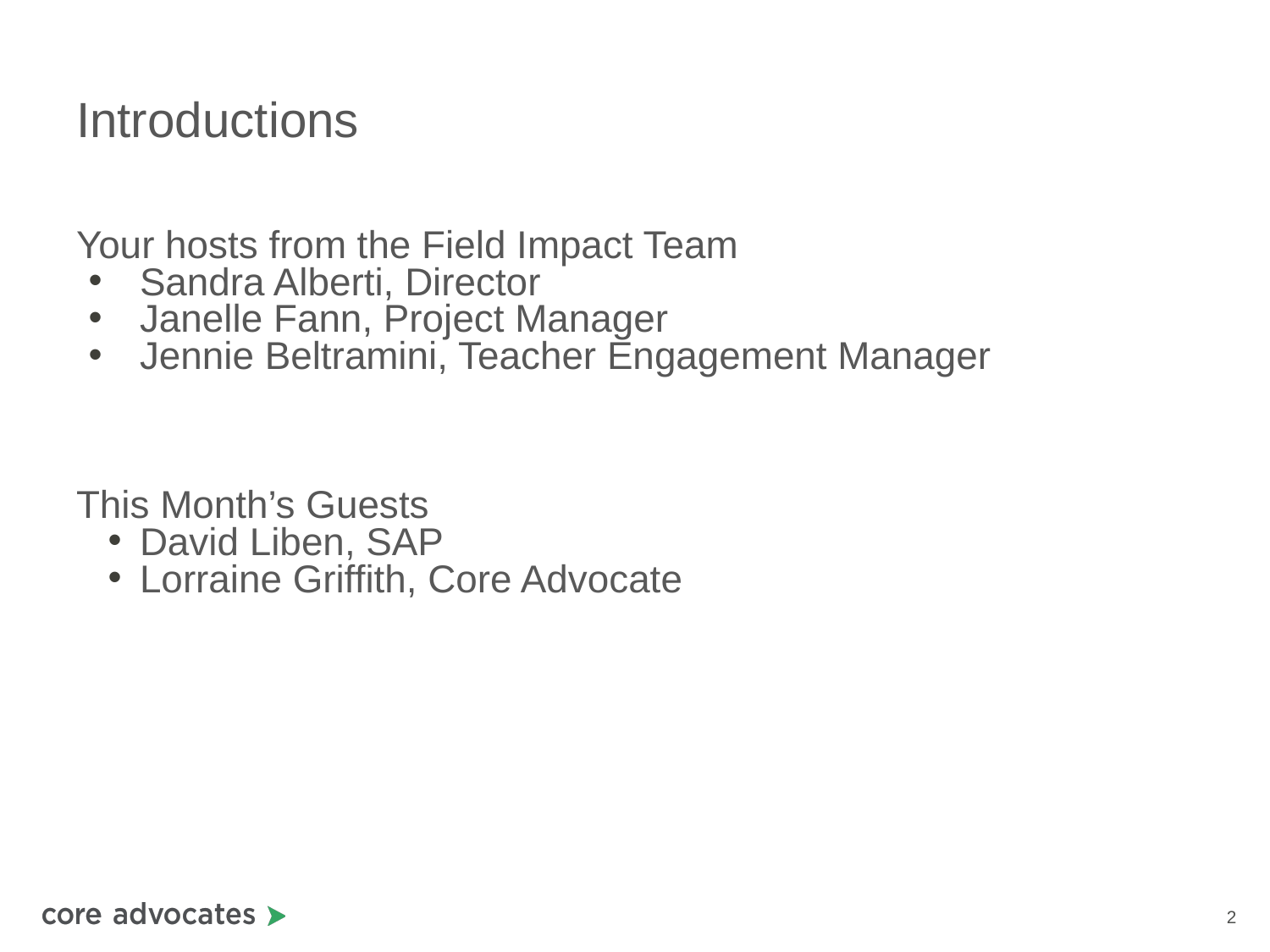

# Introductions
Your hosts from the Field Impact Team
Sandra Alberti, Director
Janelle Fann, Project Manager
Jennie Beltramini, Teacher Engagement Manager

This Month’s Guests
David Liben, SAP
Lorraine Griffith, Core Advocate